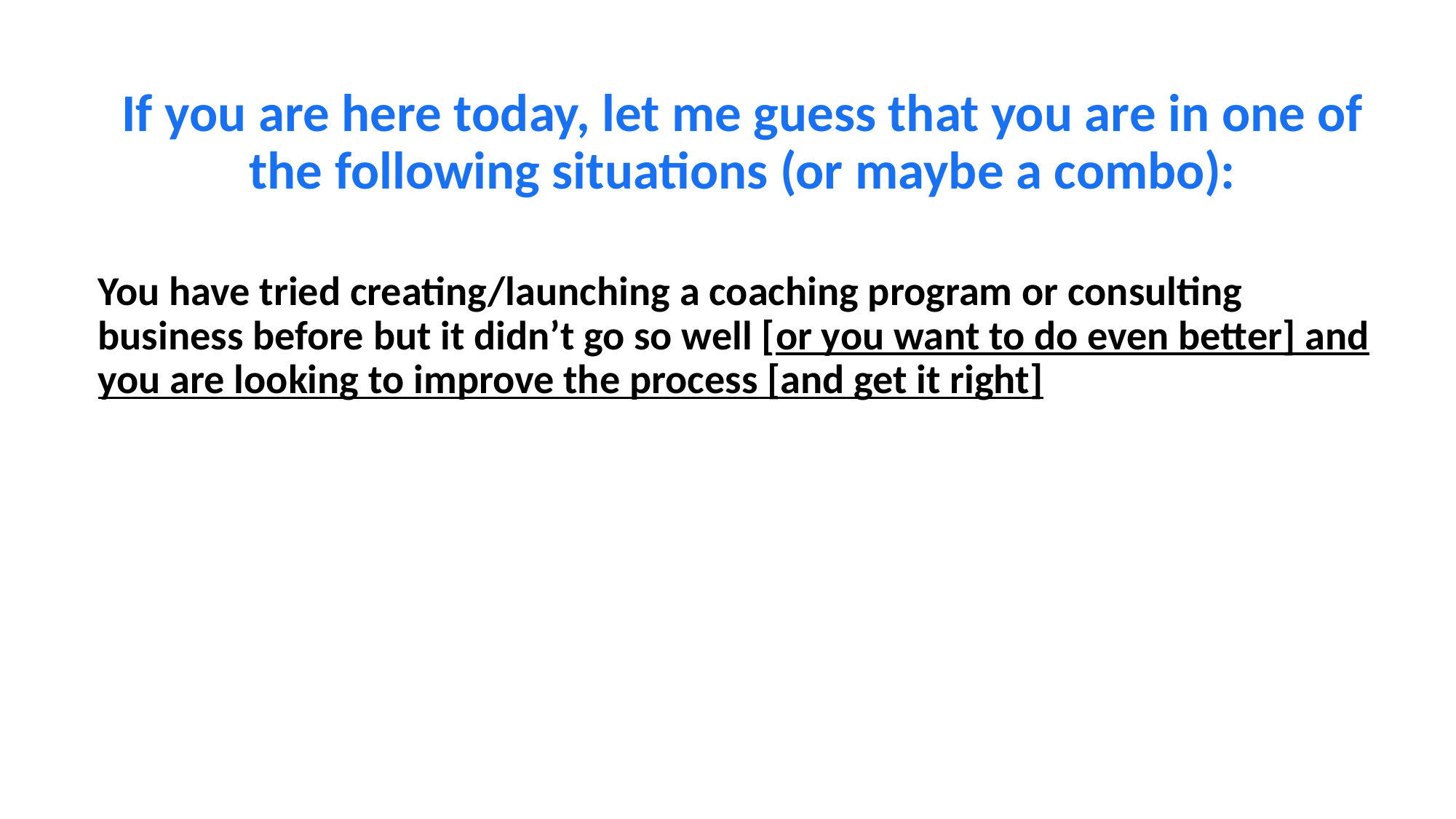

If you are here today, let me guess that you are in one of the following situations (or maybe a combo):

You have tried creating/launching a coaching program or consulting business before but it didn’t go so well [or you want to do even better] and you are looking to improve the process [and get it right]